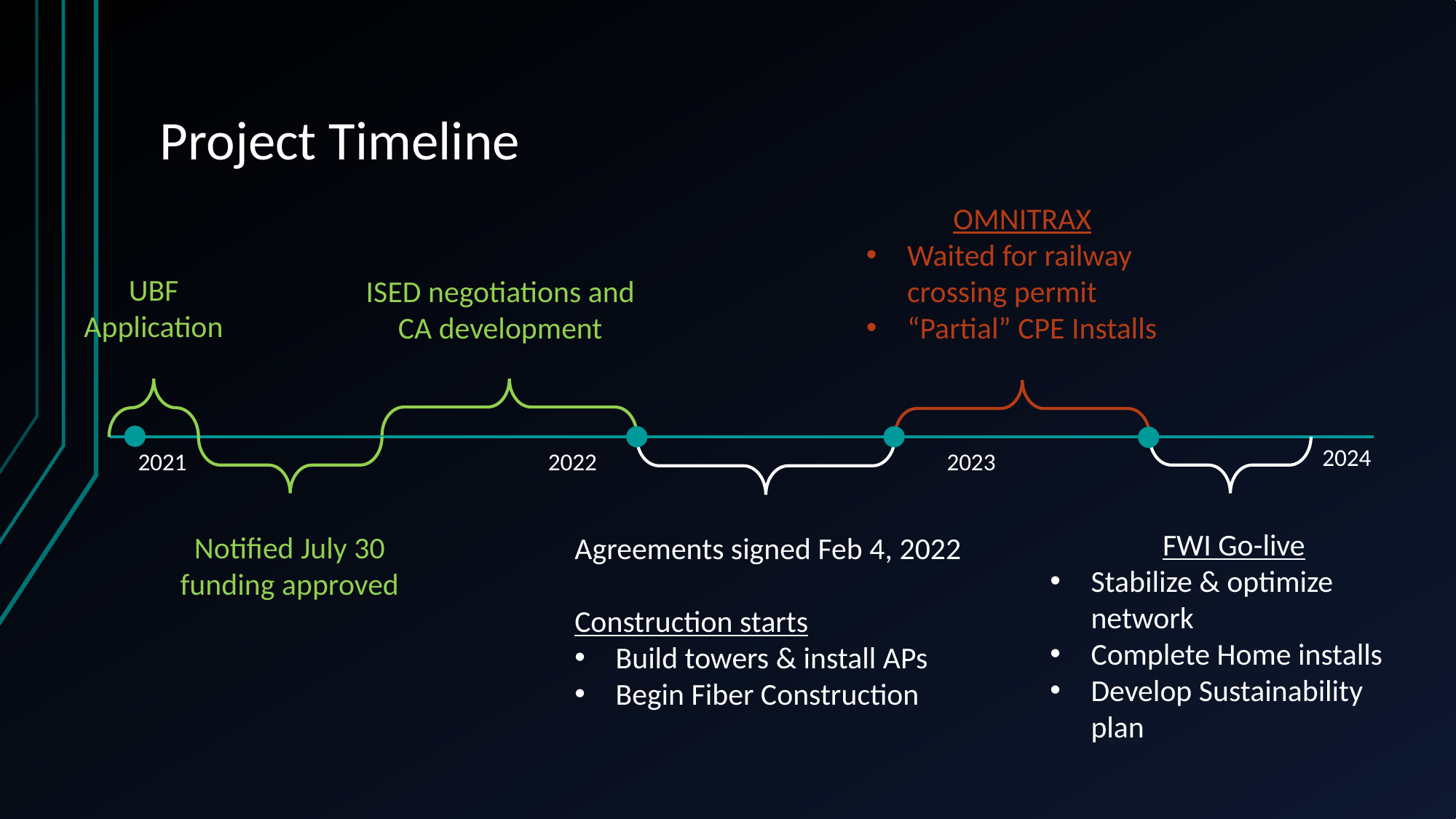

# Project Timeline
OMNITRAX
Waited for railway crossing permit
“Partial” CPE Installs
UBF Application
ISED negotiations and CA development

2024
2021
2022
2023
FWI Go-live
Stabilize & optimize network
Complete Home installs
Develop Sustainability plan
Notified July 30 funding approved
Agreements signed Feb 4, 2022

Construction starts
Build towers & install APs
Begin Fiber Construction